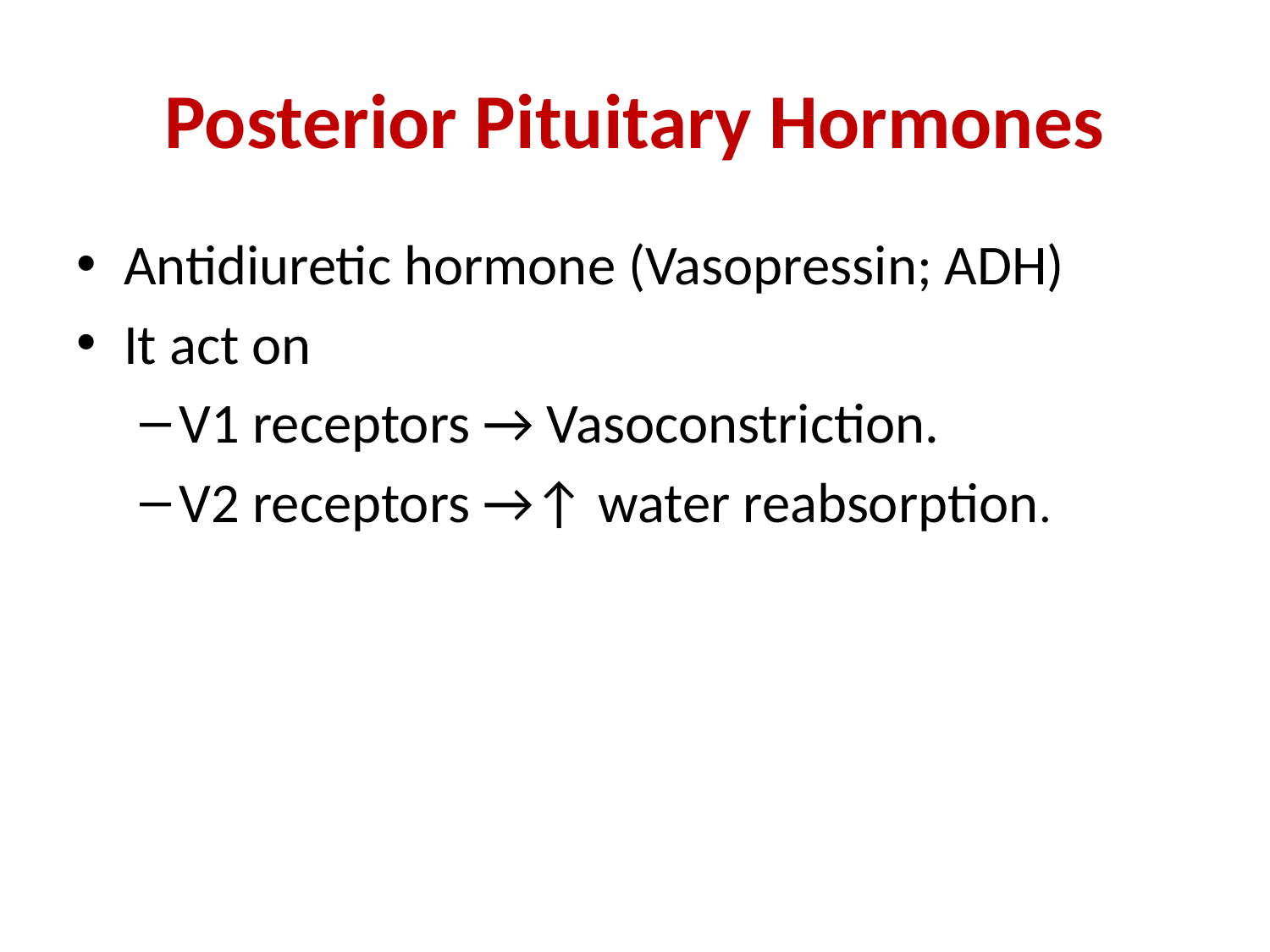

# Posterior Pituitary Hormones
Antidiuretic hormone (Vasopressin; ADH)
It act on
V1 receptors → Vasoconstriction.
V2 receptors →↑ water reabsorption.